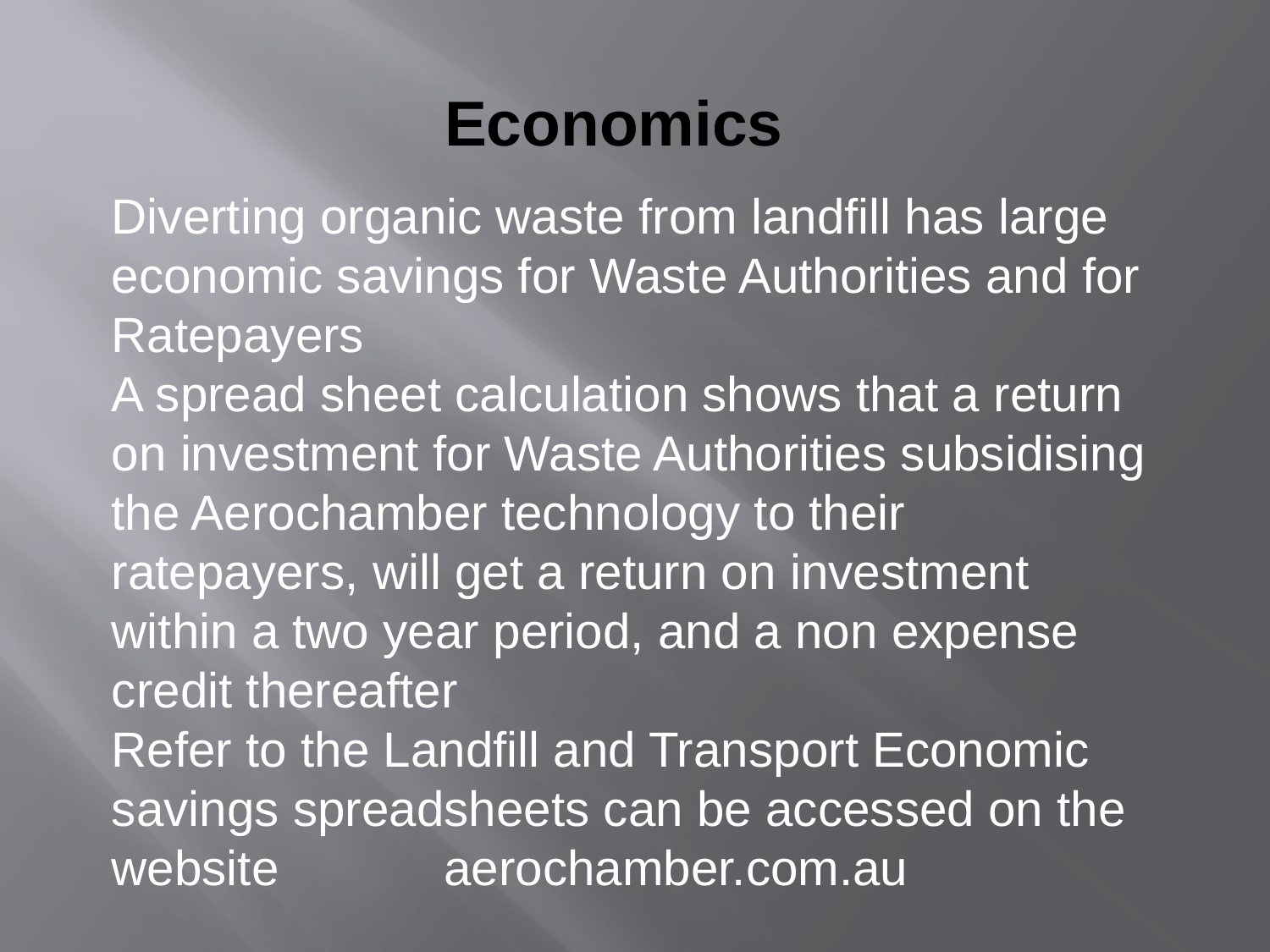

# Economics
Diverting organic waste from landfill has large economic savings for Waste Authorities and for Ratepayers
A spread sheet calculation shows that a return on investment for Waste Authorities subsidising the Aerochamber technology to their ratepayers, will get a return on investment within a two year period, and a non expense credit thereafter
Refer to the Landfill and Transport Economic savings spreadsheets can be accessed on the website            aerochamber.com.au